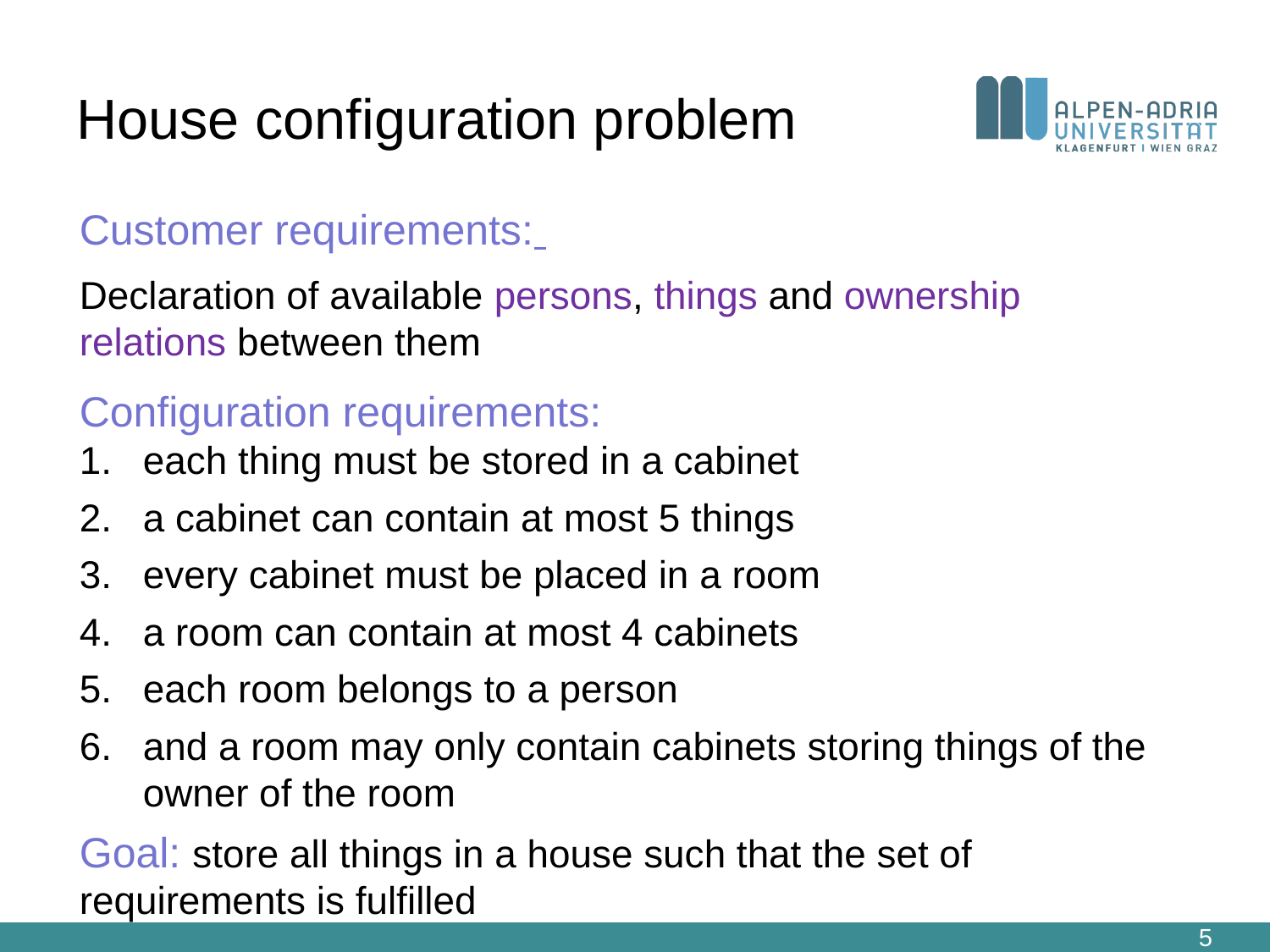

House configuration problem
Customer requirements:
Declaration of available persons, things and ownership relations between them
Configuration requirements:
each thing must be stored in a cabinet
a cabinet can contain at most 5 things
every cabinet must be placed in a room
a room can contain at most 4 cabinets
each room belongs to a person
and a room may only contain cabinets storing things of the owner of the room
Goal: store all things in a house such that the set of requirements is fulfilled
5